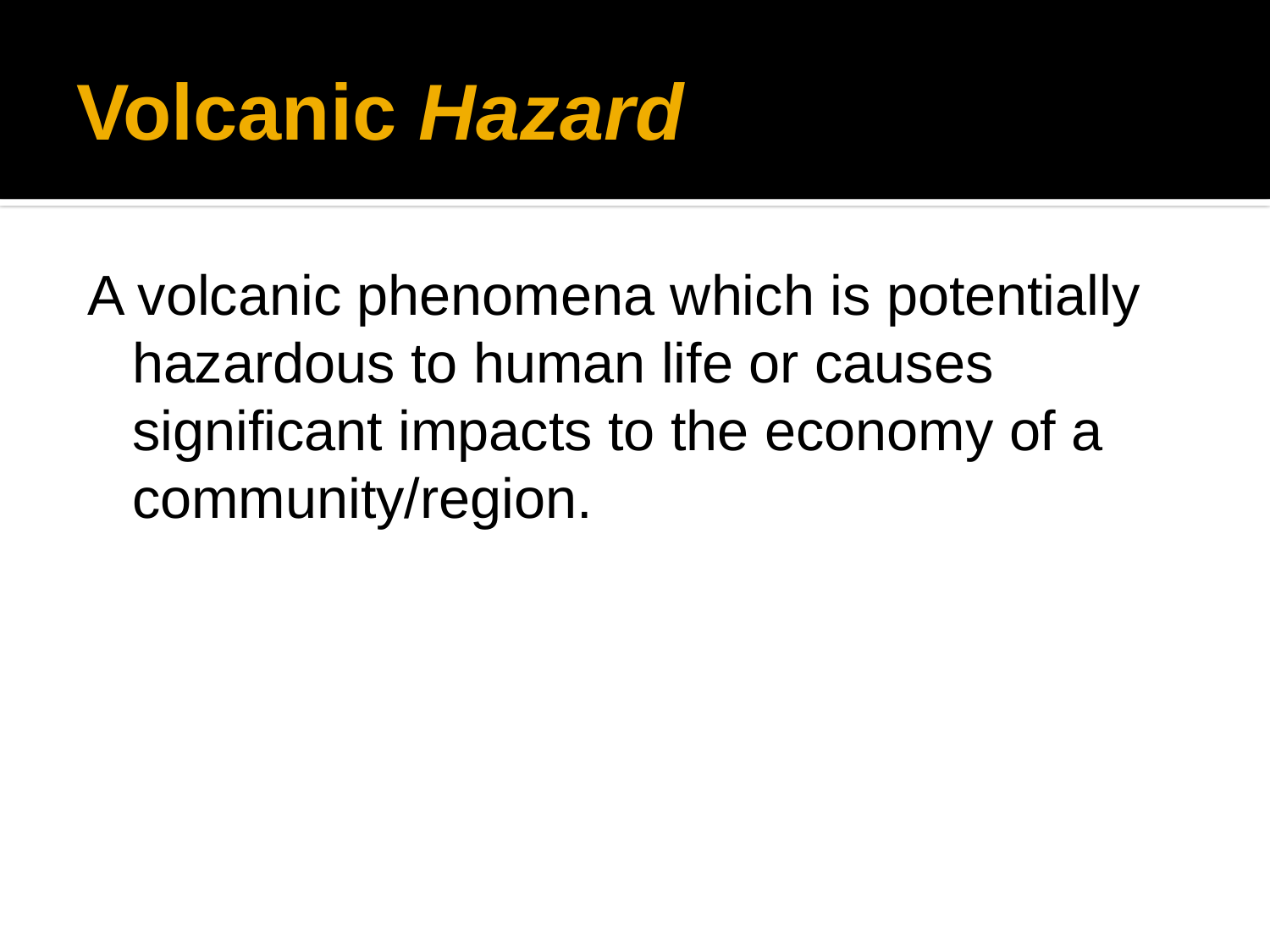

# Volcanic Hazard
A volcanic phenomena which is potentially hazardous to human life or causes significant impacts to the economy of a community/region.